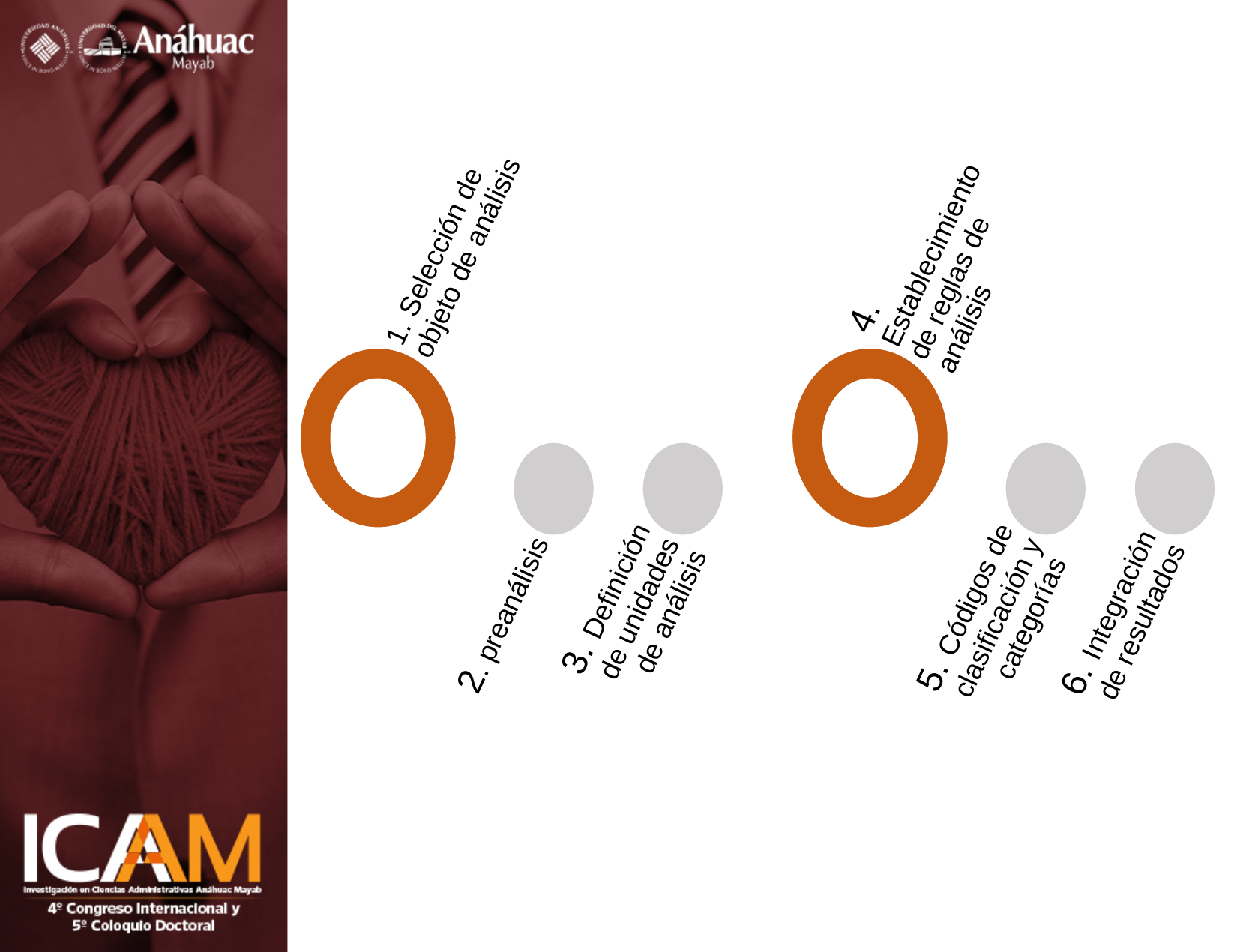

1. Selección de objeto de análisis

4. Establecimiento de reglas de análisis

2. preanálisis

3. Definición de unidades de análisis

5. Códigos de clasificación y categorías

6. Integración de resultados